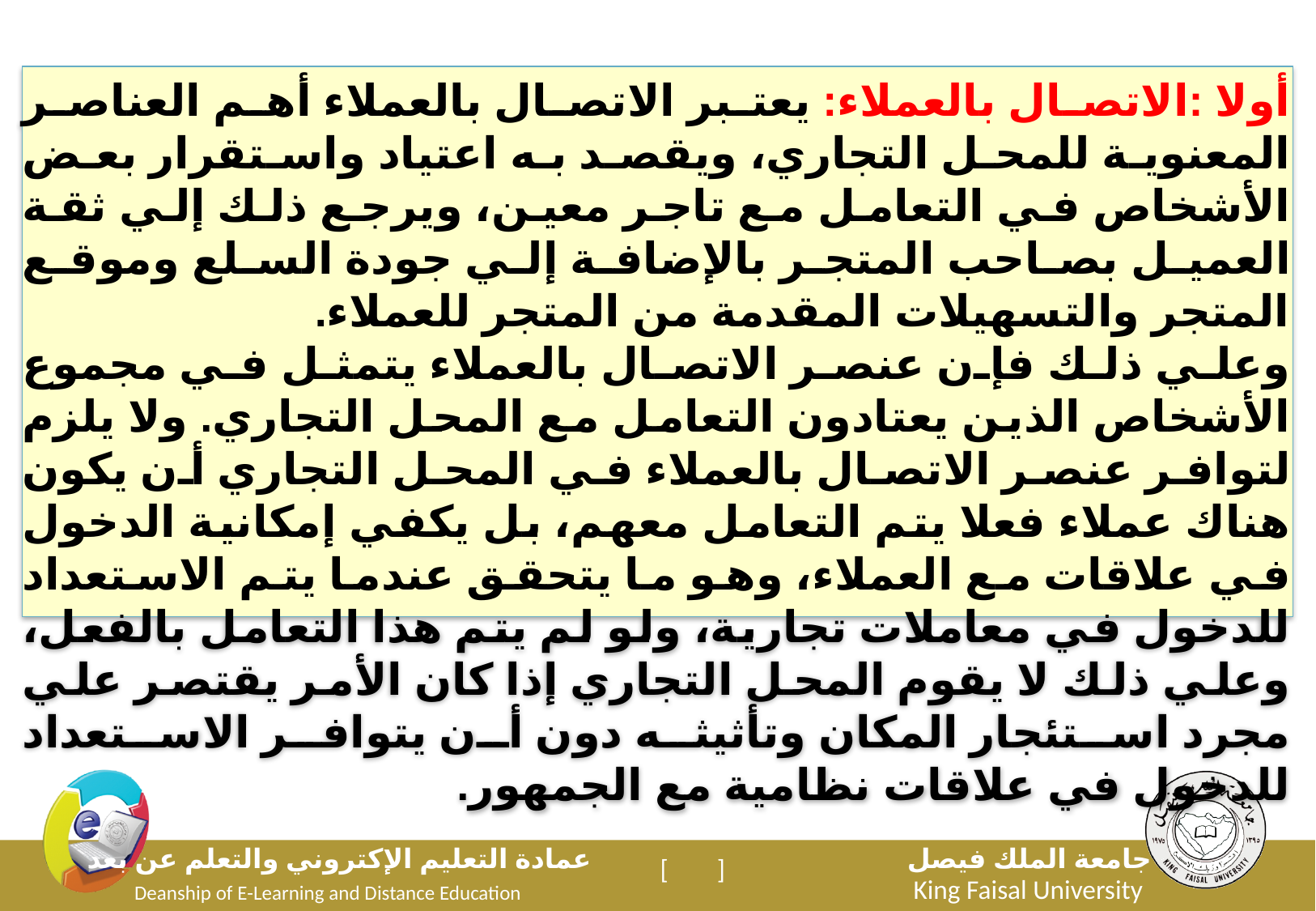

أولا :الاتصال بالعملاء: يعتبر الاتصال بالعملاء أهم العناصر المعنوية للمحل التجاري، ويقصد به اعتياد واستقرار بعض الأشخاص في التعامل مع تاجر معين، ويرجع ذلك إلي ثقة العميل بصاحب المتجر بالإضافة إلي جودة السلع وموقع المتجر والتسهيلات المقدمة من المتجر للعملاء.
وعلي ذلك فإن عنصر الاتصال بالعملاء يتمثل في مجموع الأشخاص الذين يعتادون التعامل مع المحل التجاري. ولا يلزم لتوافر عنصر الاتصال بالعملاء في المحل التجاري أن يكون هناك عملاء فعلا يتم التعامل معهم، بل يكفي إمكانية الدخول في علاقات مع العملاء، وهو ما يتحقق عندما يتم الاستعداد للدخول في معاملات تجارية، ولو لم يتم هذا التعامل بالفعل، وعلي ذلك لا يقوم المحل التجاري إذا كان الأمر يقتصر علي مجرد استئجار المكان وتأثيثه دون أن يتوافر الاستعداد للدخول في علاقات نظامية مع الجمهور.